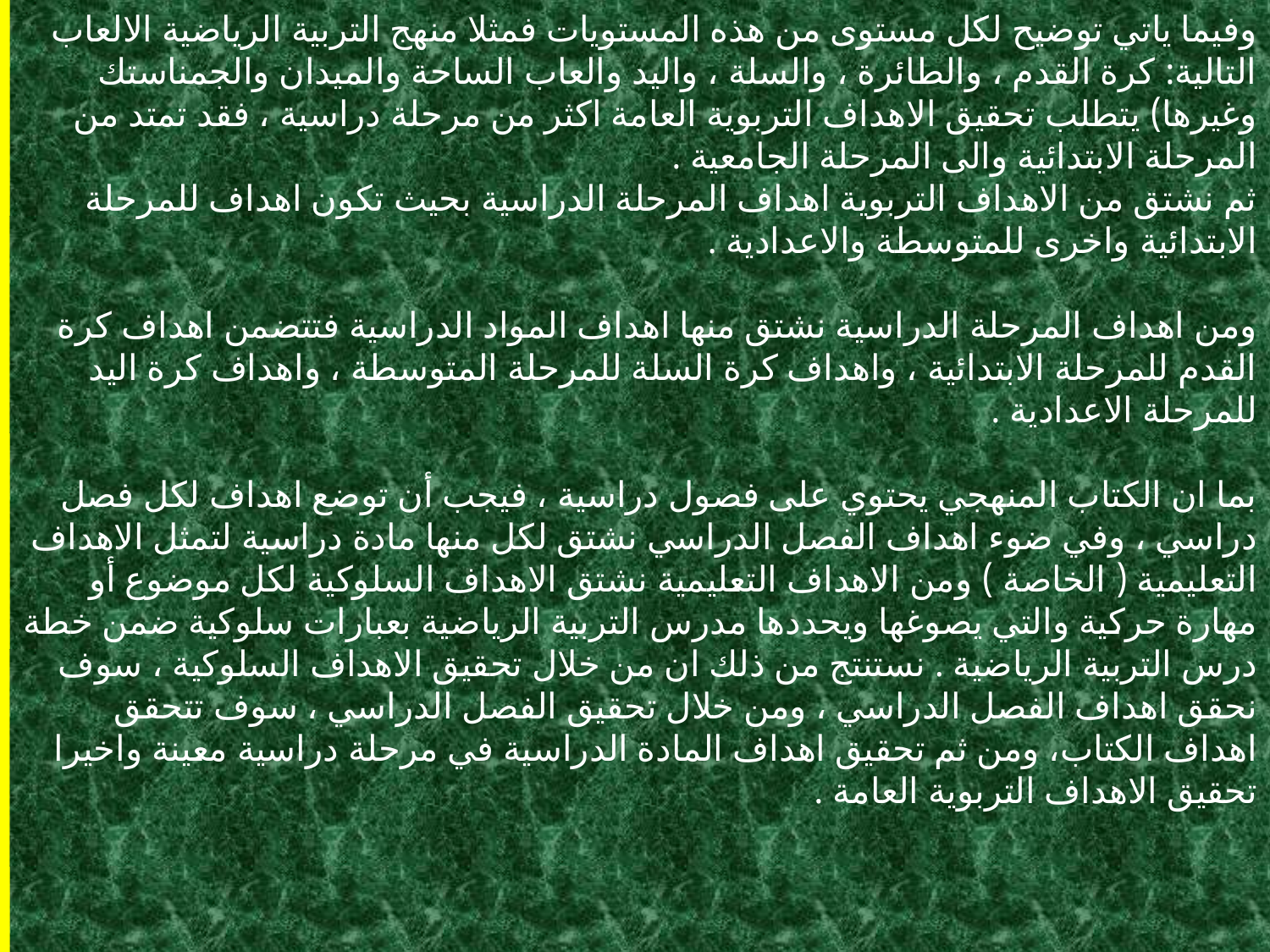

وفيما ياتي توضيح لكل مستوى من هذه المستويات فمثلا منهج التربية الرياضية الالعاب التالية: كرة القدم ، والطائرة ، والسلة ، واليد والعاب الساحة والميدان والجمناستك وغيرها) يتطلب تحقيق الاهداف التربوية العامة اكثر من مرحلة دراسية ، فقد تمتد من المرحلة الابتدائية والى المرحلة الجامعية .
ثم نشتق من الاهداف التربوية اهداف المرحلة الدراسية بحيث تكون اهداف للمرحلة الابتدائية واخرى للمتوسطة والاعدادية .

ومن اهداف المرحلة الدراسية نشتق منها اهداف المواد الدراسية فتتضمن اهداف كرة القدم للمرحلة الابتدائية ، واهداف كرة السلة للمرحلة المتوسطة ، واهداف كرة اليد للمرحلة الاعدادية .

بما ان الكتاب المنهجي يحتوي على فصول دراسية ، فيجب أن توضع اهداف لكل فصل دراسي ، وفي ضوء اهداف الفصل الدراسي نشتق لكل منها مادة دراسية لتمثل الاهداف التعليمية ( الخاصة ) ومن الاهداف التعليمية نشتق الاهداف السلوكية لكل موضوع أو مهارة حركية والتي يصوغها ويحددها مدرس التربية الرياضية بعبارات سلوكية ضمن خطة درس التربية الرياضية . نستنتج من ذلك ان من خلال تحقيق الاهداف السلوكية ، سوف نحقق اهداف الفصل الدراسي ، ومن خلال تحقيق الفصل الدراسي ، سوف تتحقق اهداف الكتاب، ومن ثم تحقيق اهداف المادة الدراسية في مرحلة دراسية معينة واخيرا تحقيق الاهداف التربوية العامة .